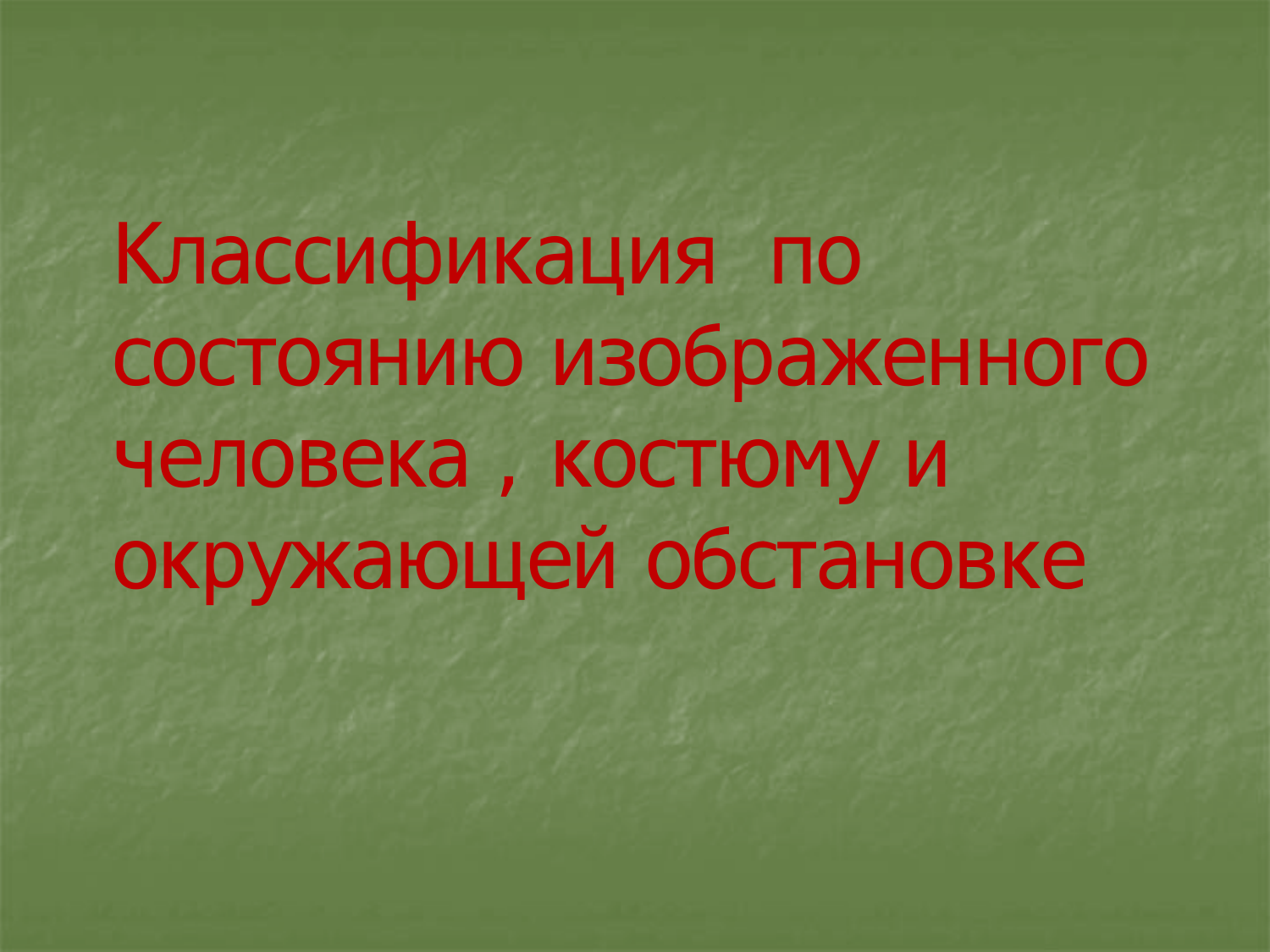

Классификация  по состоянию изображенного человека , костюму и окружающей обстановке
#